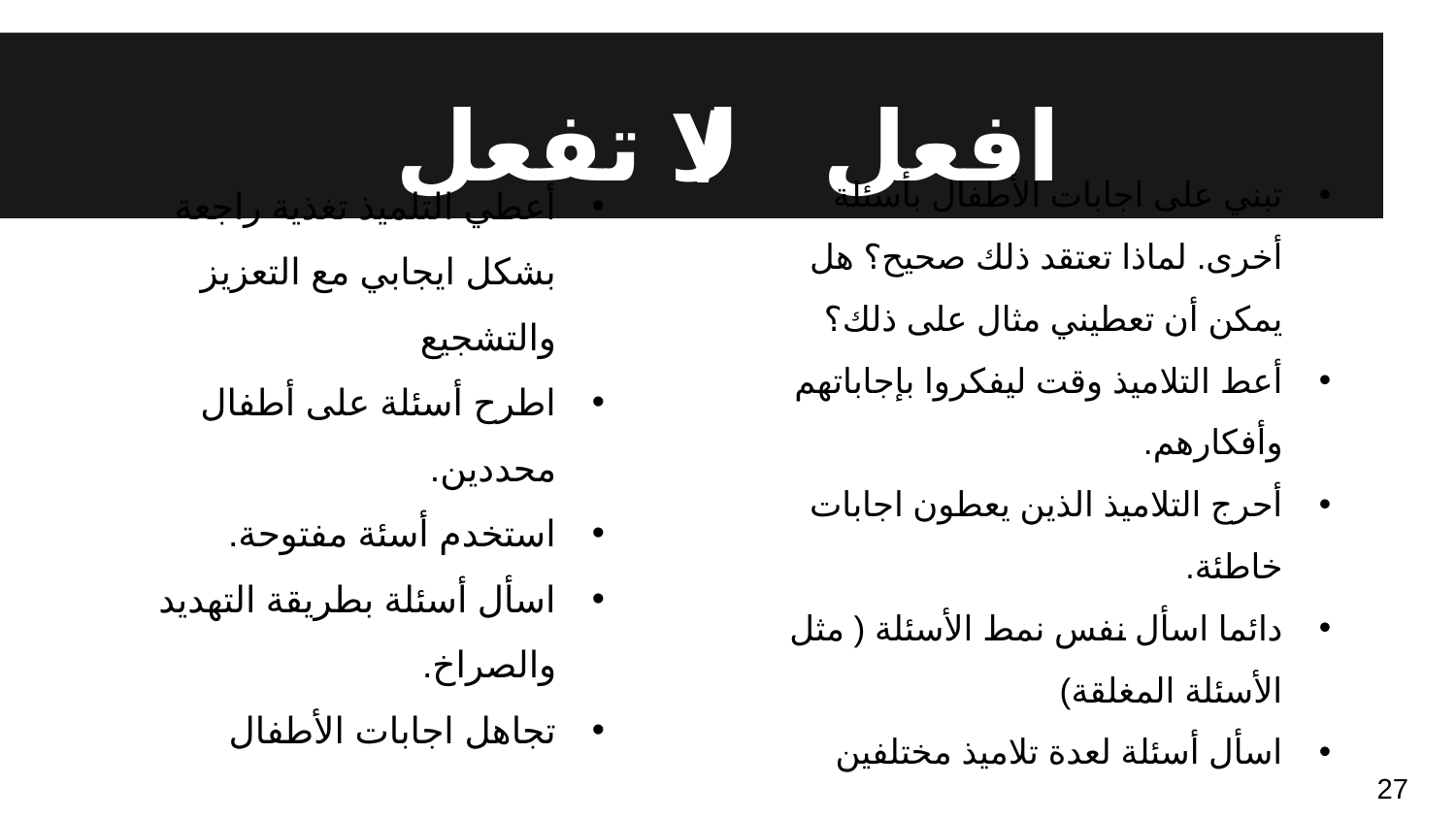

# افعل / لا تفعل

تبني على اجابات الأطفال بأسئلة أخرى. لماذا تعتقد ذلك صحيح؟ هل يمكن أن تعطيني مثال على ذلك؟
أعط التلاميذ وقت ليفكروا بإجاباتهم وأفكارهم.
أحرج التلاميذ الذين يعطون اجابات خاطئة.
دائما اسأل نفس نمط الأسئلة ( مثل الأسئلة المغلقة)
اسأل أسئلة لعدة تلاميذ مختلفين

أعطي التلميذ تغذية راجعة بشكل ايجابي مع التعزيز والتشجيع
اطرح أسئلة على أطفال محددين.
استخدم أسئة مفتوحة.
اسأل أسئلة بطريقة التهديد والصراخ.
تجاهل اجابات الأطفال

27